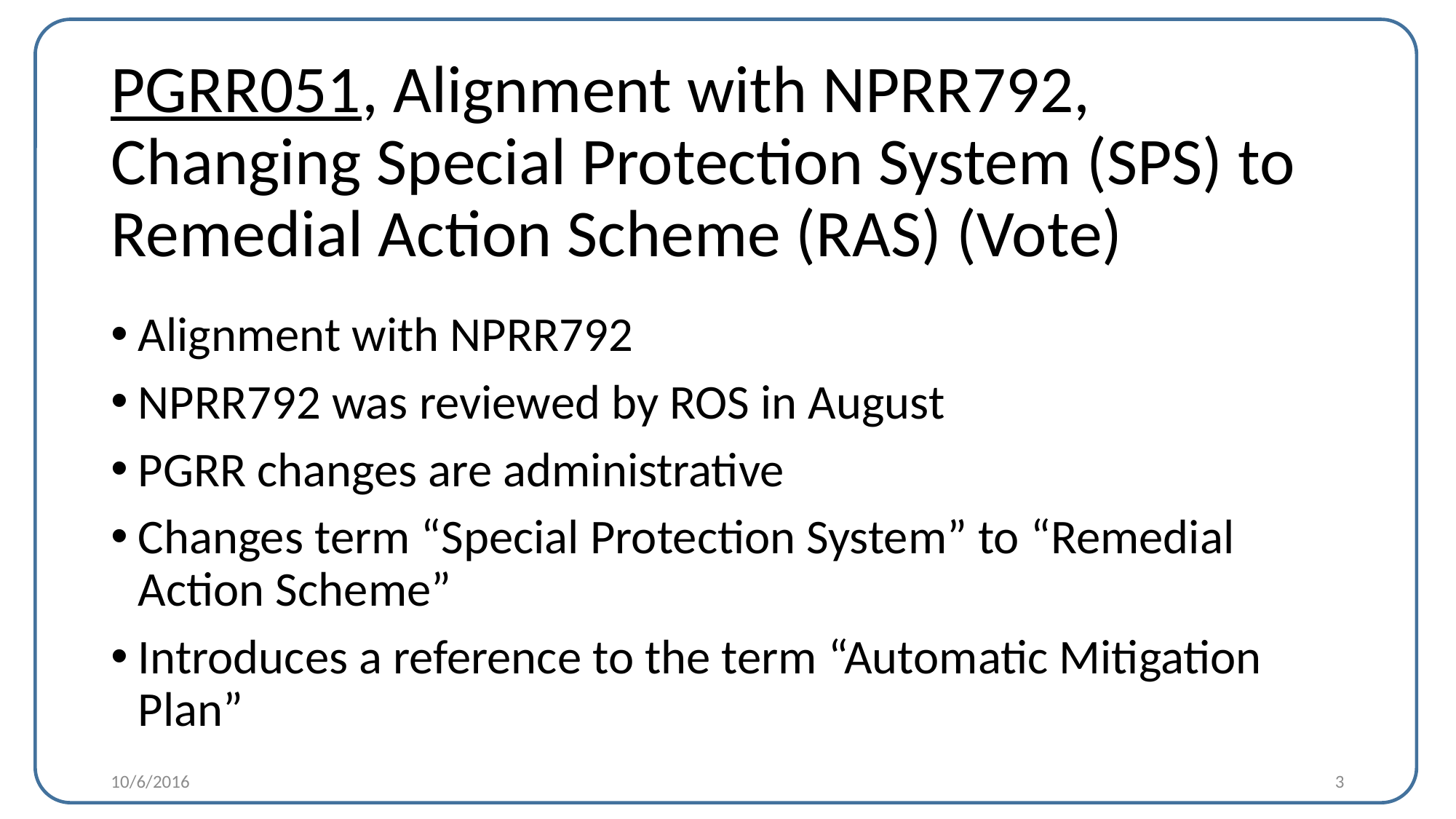

# PGRR051, Alignment with NPRR792, Changing Special Protection System (SPS) to Remedial Action Scheme (RAS) (Vote)
Alignment with NPRR792
NPRR792 was reviewed by ROS in August
PGRR changes are administrative
Changes term “Special Protection System” to “Remedial Action Scheme”
Introduces a reference to the term “Automatic Mitigation Plan”
10/6/2016
3